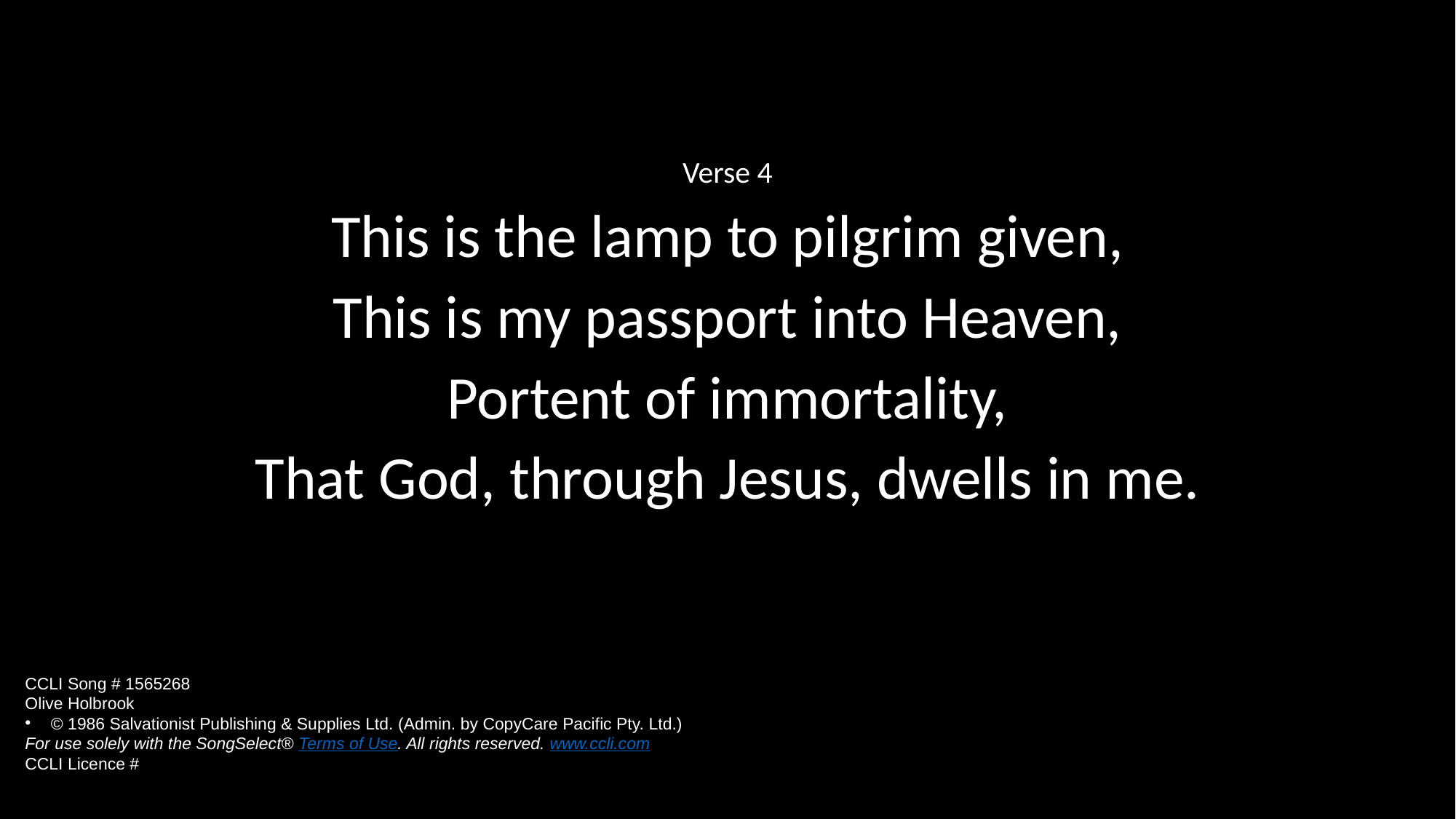

Verse 4
This is the lamp to pilgrim given,
This is my passport into Heaven,
Portent of immortality,
That God, through Jesus, dwells in me.
CCLI Song # 1565268
Olive Holbrook
© 1986 Salvationist Publishing & Supplies Ltd. (Admin. by CopyCare Pacific Pty. Ltd.)
For use solely with the SongSelect® Terms of Use. All rights reserved. www.ccli.com
CCLI Licence #